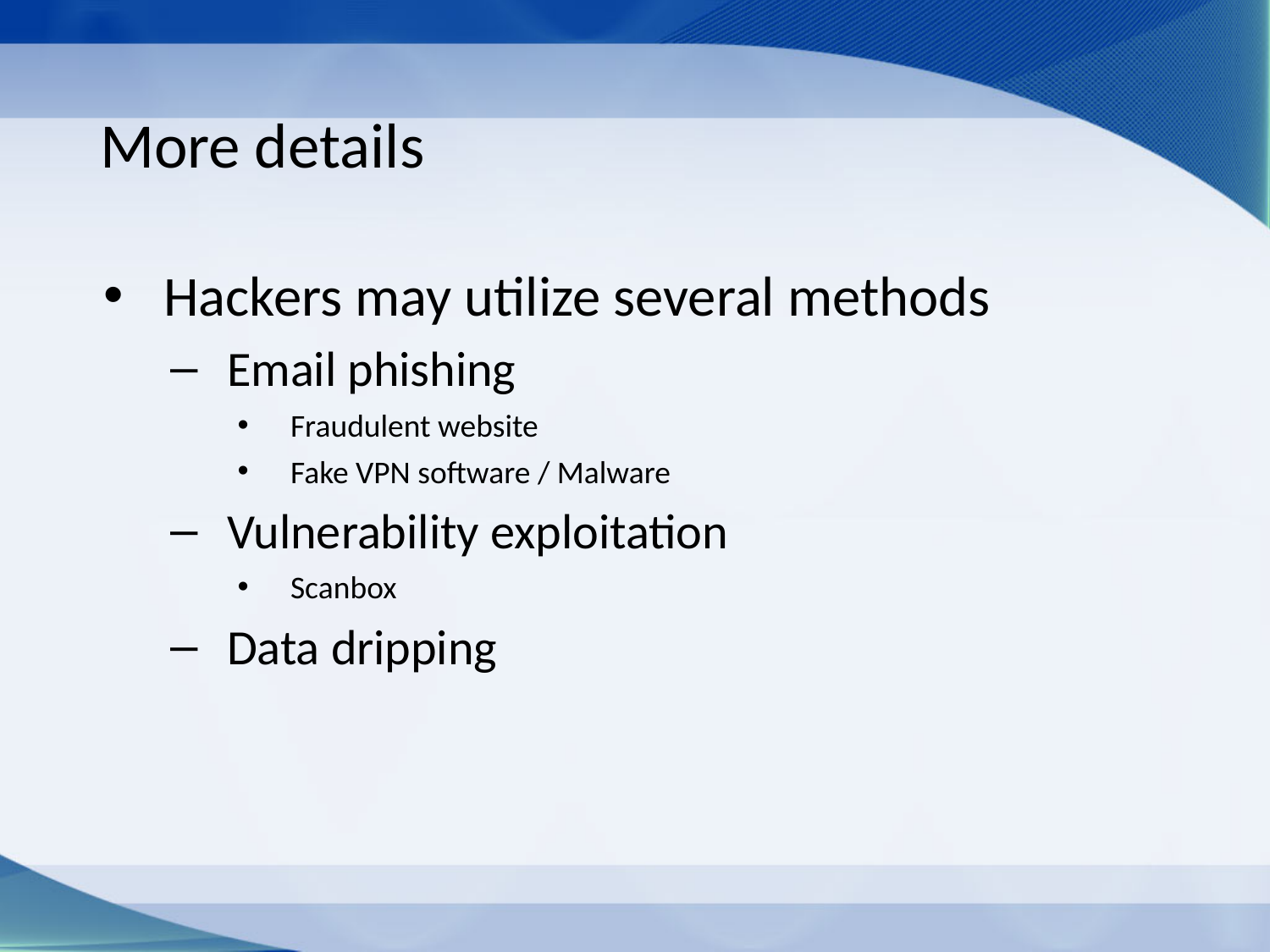

# More details
Hackers may utilize several methods
Email phishing
Fraudulent website
Fake VPN software / Malware
Vulnerability exploitation
Scanbox
Data dripping